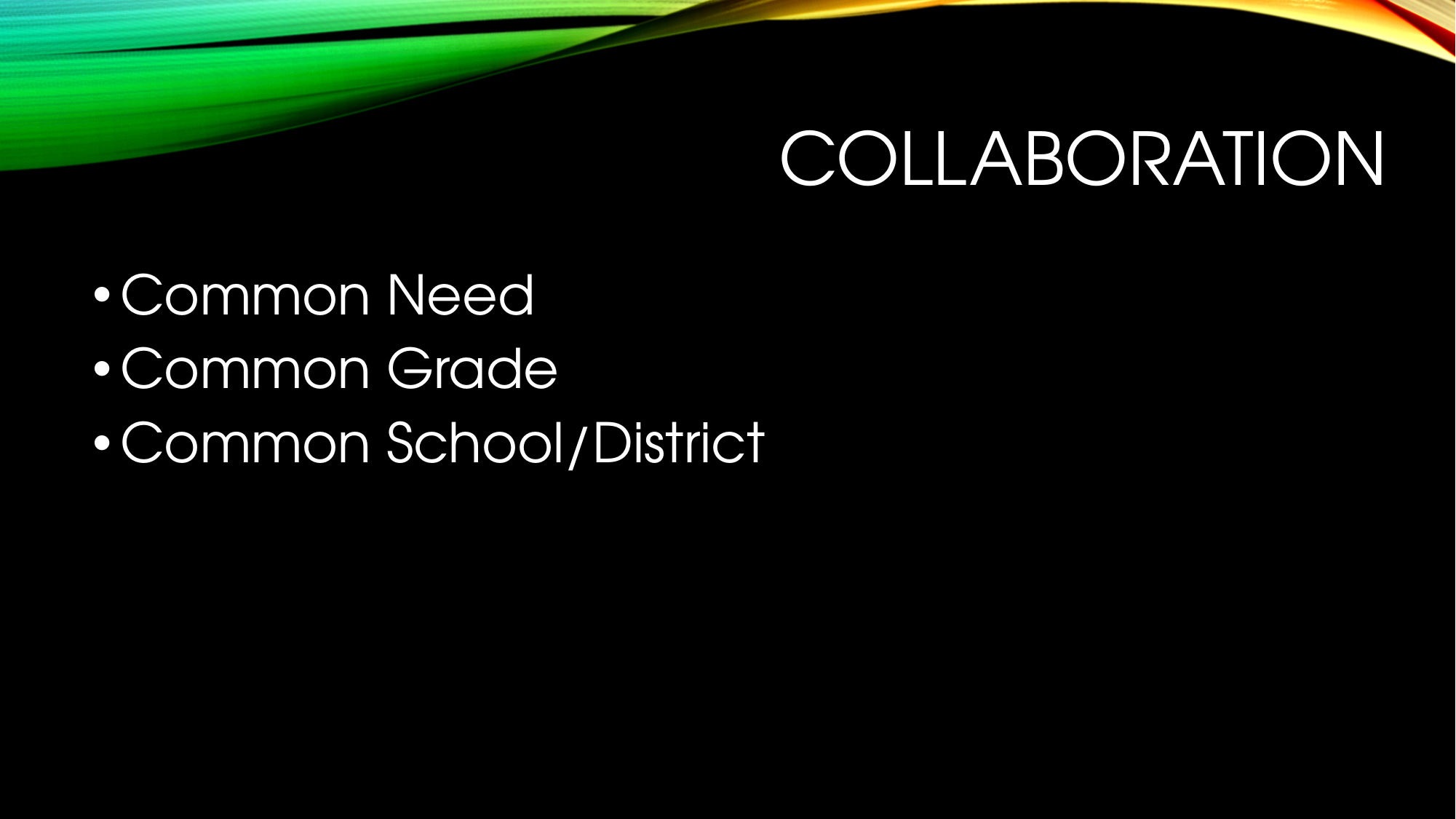

# Collaboration
Common Need
Common Grade
Common School/District